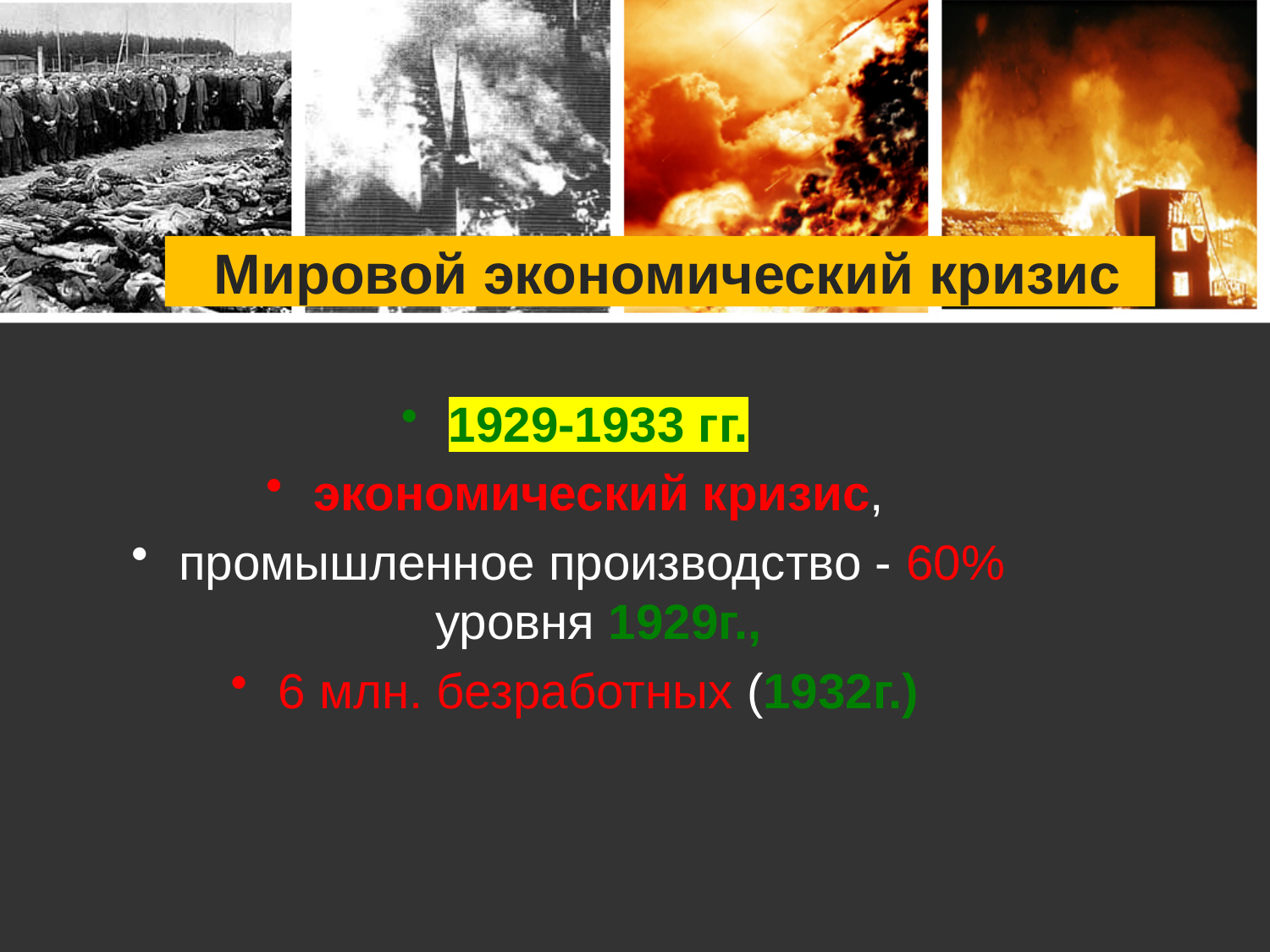

# Мировой экономический кризис
1929-1933 гг.
экономический кризис,
промышленное производство - 60%  уровня 1929г.,
6 млн. безработных (1932г.)